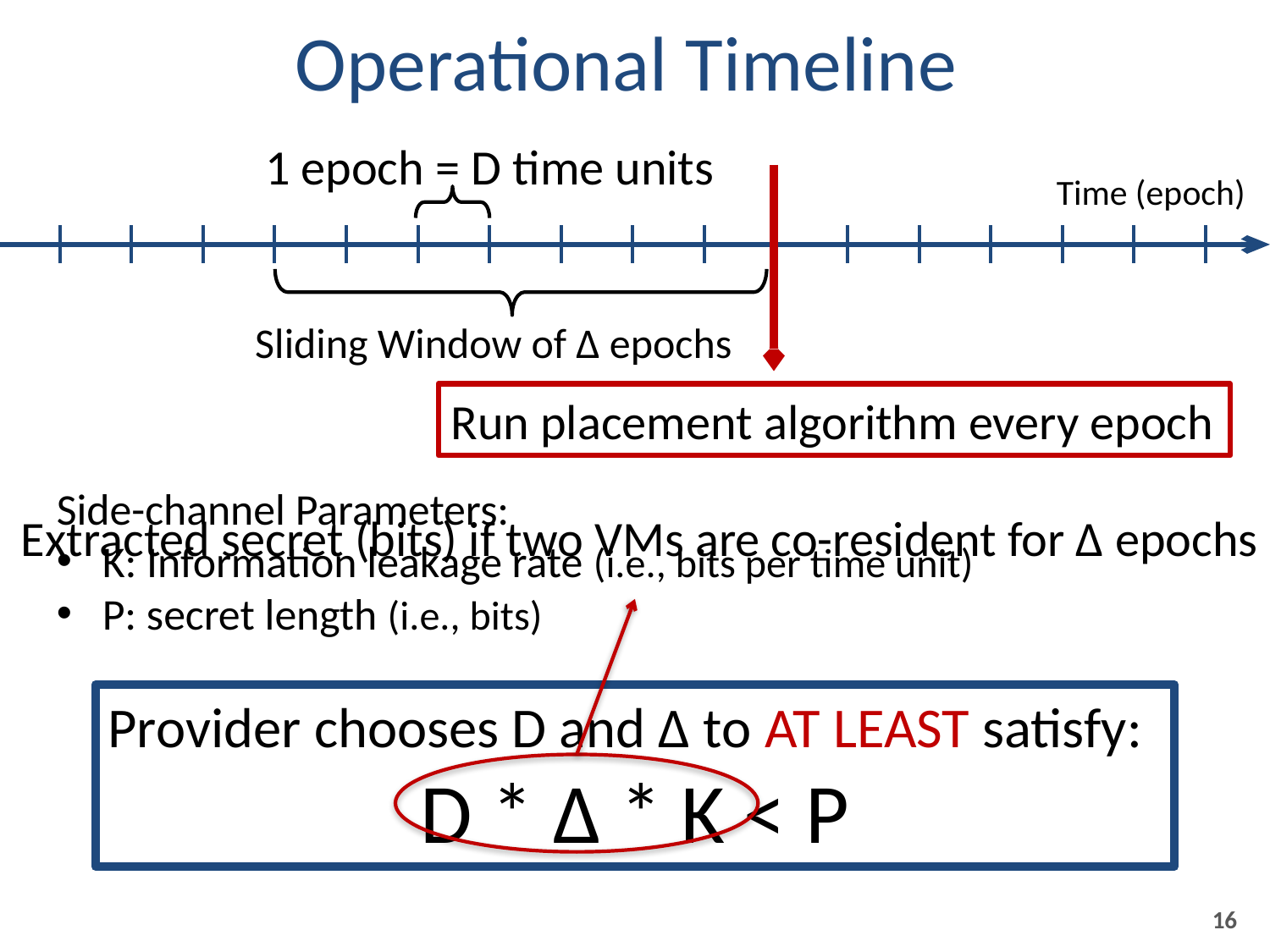

# Operational Timeline
1 epoch = D time units
Time (epoch)

Run placement algorithm every epoch

|  |  |  |  |  |  |  |  |  |  |  |  |  |  |  |  |  |  |
| --- | --- | --- | --- | --- | --- | --- | --- | --- | --- | --- | --- | --- | --- | --- | --- | --- | --- |

Sliding Window of ∆ epochs
Side-channel Parameters:
K: Information leakage rate (i.e., bits per time unit)
P: secret length (i.e., bits)
Extracted secret (bits) if two VMs are co-resident for ∆ epochs

Provider chooses D and ∆ to AT LEAST satisfy:
D * ∆ * K < P
16